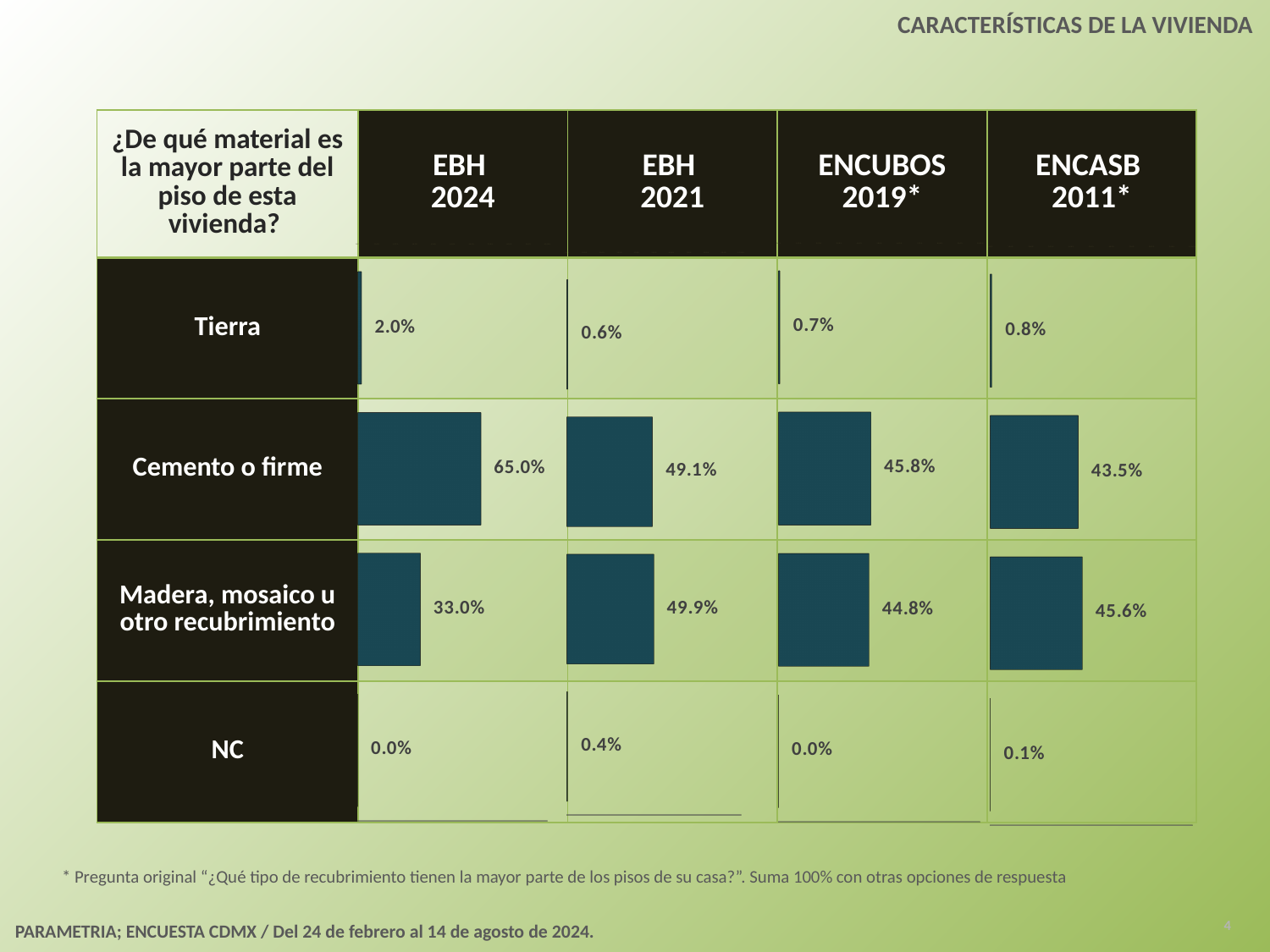

CARACTERÍSTICAS DE LA VIVIENDA
| ¿De qué material es la mayor parte del piso de esta vivienda? | EBH 2024 | EBH 2021 | ENCUBOS 2019\* | ENCASB 2011\* |
| --- | --- | --- | --- | --- |
| Tierra |  |  |  |  |
| Cemento o firme |  |  |  |  |
| Madera, mosaico u otro recubrimiento |  |  |  |  |
| NC |  |  |  |  |

[unsupported chart]

[unsupported chart]

[unsupported chart]

[unsupported chart]

* Pregunta original “¿Qué tipo de recubrimiento tienen la mayor parte de los pisos de su casa?”. Suma 100% con otras opciones de respuesta
4
PARAMETRIA; ENCUESTA CDMX / Del 24 de febrero al 14 de agosto de 2024.